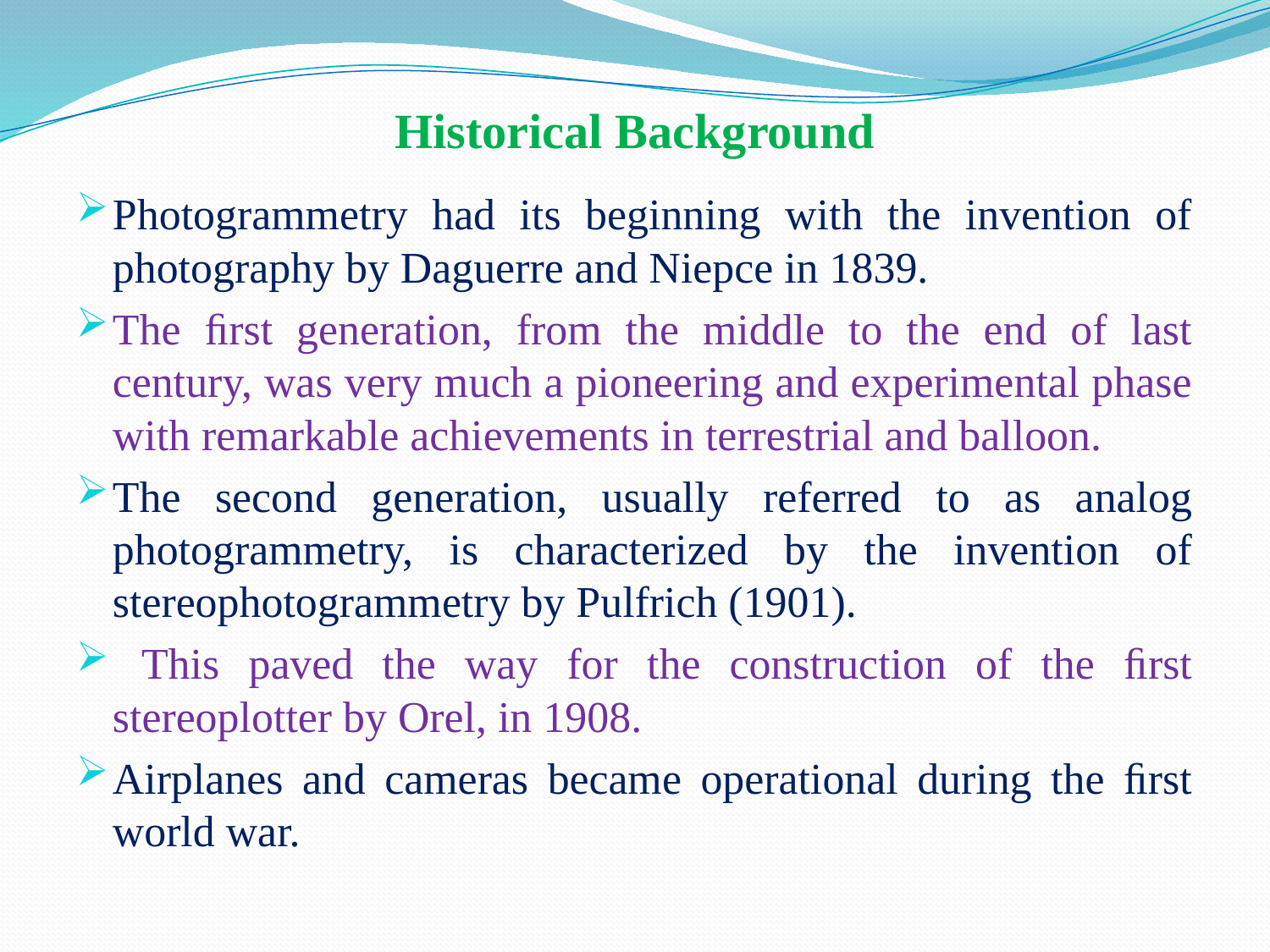

# Historical Background
Photogrammetry had its beginning with the invention of photography by Daguerre and Niepce in 1839.
The ﬁrst generation, from the middle to the end of last century, was very much a pioneering and experimental phase with remarkable achievements in terrestrial and balloon.
The second generation, usually referred to as analog photogrammetry, is characterized by the invention of stereophotogrammetry by Pulfrich (1901).
 This paved the way for the construction of the ﬁrst stereoplotter by Orel, in 1908.
Airplanes and cameras became operational during the ﬁrst world war.